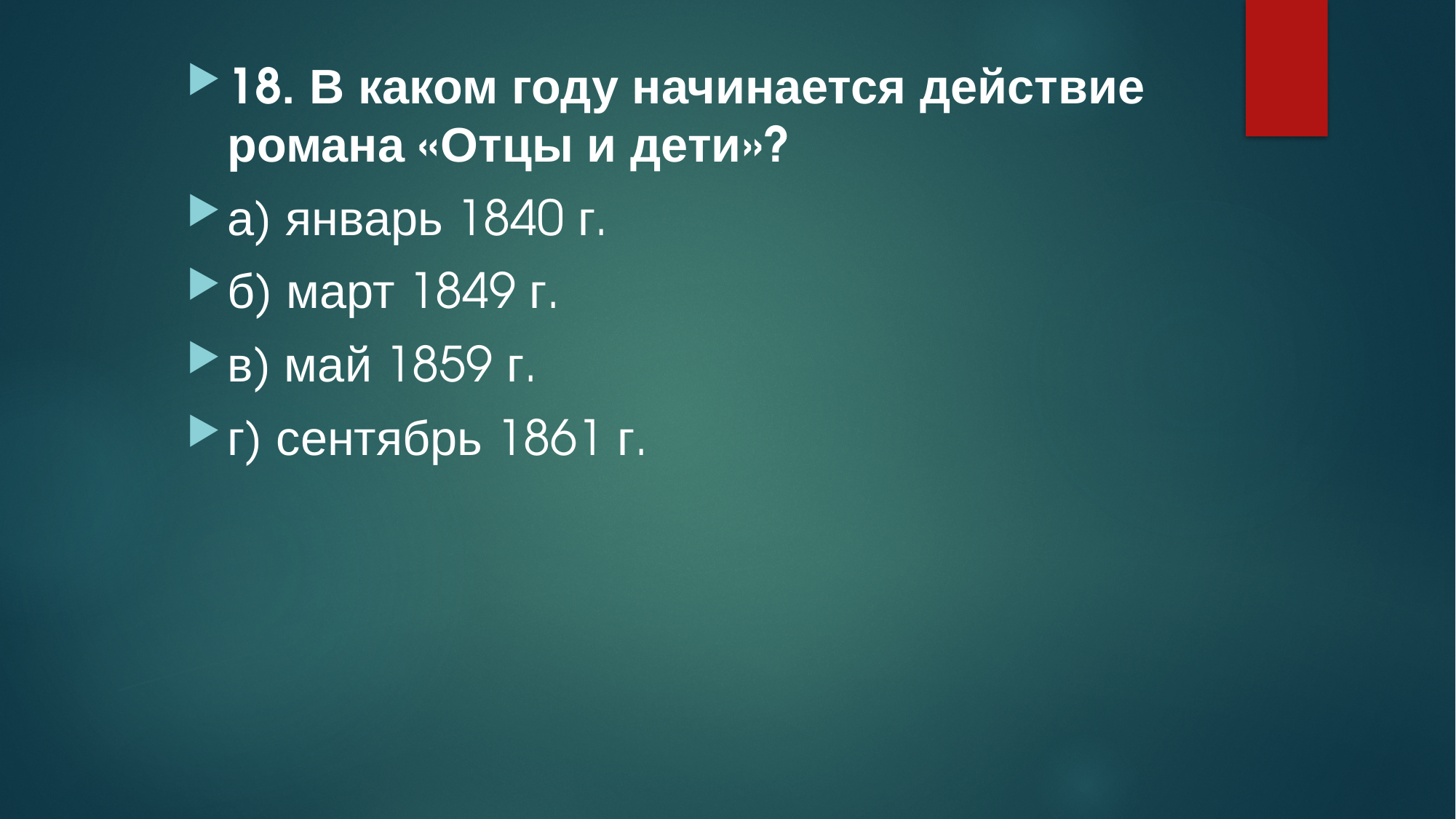

18. В каком году начинается действие романа «Отцы и дети»?
а) январь 1840 г.
б) март 1849 г.
в) май 1859 г.
г) сентябрь 1861 г.